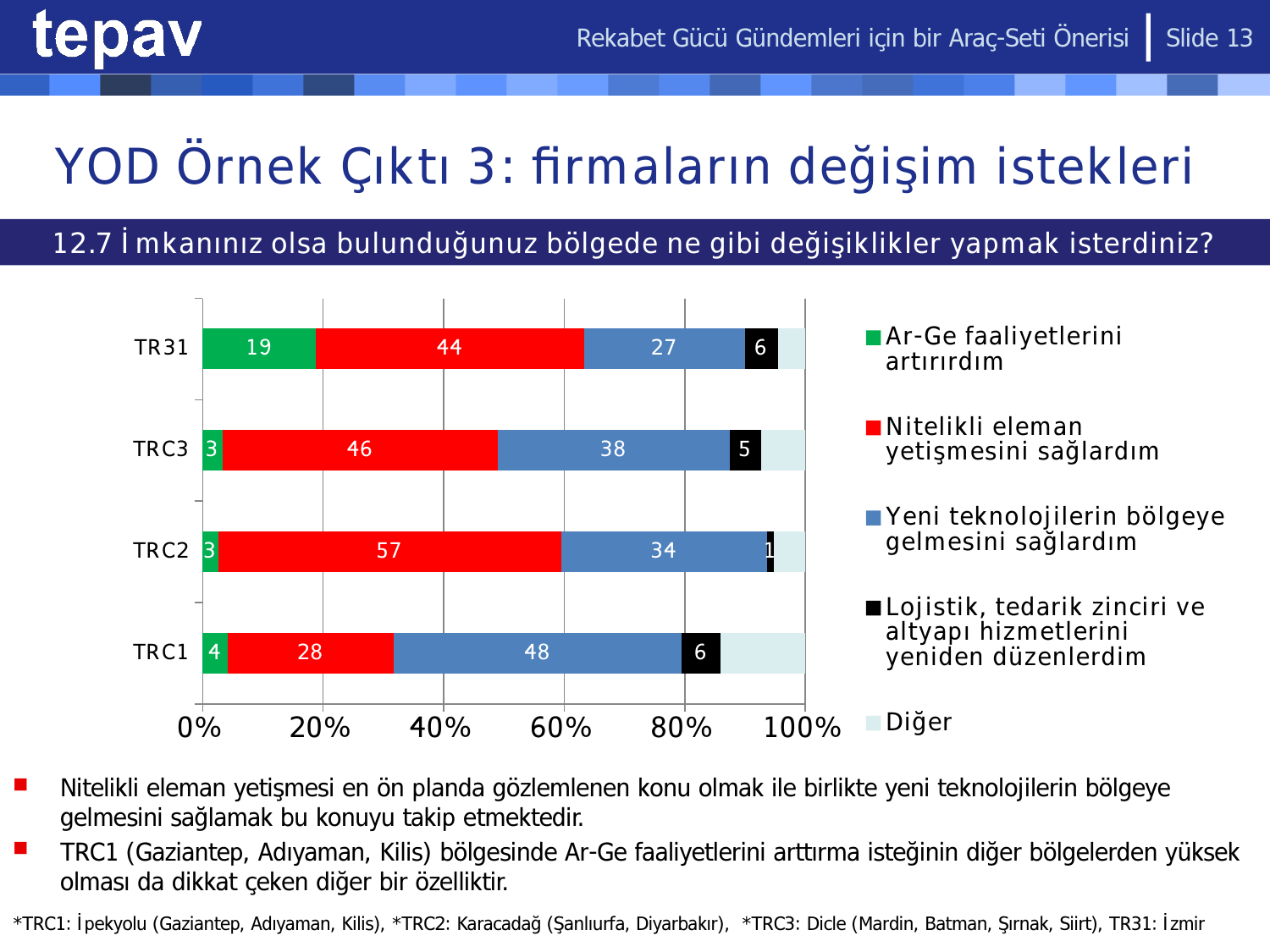

Rekabet Gücü Gündemleri için bir Araç-Seti Önerisi
Slide 13
YOD Örnek Çıktı 3: firmaların değişim istekleri
12.7 İmkanınız olsa bulunduğunuz bölgede ne gibi değişiklikler yapmak isterdiniz?

### Chart

| Category | Ar-Ge faaliyetlerini artırırdım | Nitelikli eleman yetişmesini sağlardım | Yeni teknolojilerin bölgeye gelmesini sağlardım | Lojistik, tedarik zinciri ve altyapı hizmetlerini yeniden düzenlerdim | Diğer |
|---|---|---|---|---|---|
| TRC1 | 4.1499330655957145 | 27.57697456492637 | 47.791164658634415 | 6.425702811244979 | 14.056224899598424 |
| TRC2 | 2.581521739130443 | 56.92934782608695 | 34.103260869565204 | 1.0869565217391342 | 5.298913043478261 |
| TRC3 | 3.2983508245877062 | 45.72713643178411 | 38.38080959520206 | 5.24737631184408 | 7.3463268365817065 |
| TR31 | 18.844221105527627 | 44.472361809045225 | 26.633165829145735 | 5.527638190954781 | 4.522613065326634 |
Nitelikli eleman yetişmesi en ön planda gözlemlenen konu olmak ile birlikte yeni teknolojilerin bölgeye gelmesini sağlamak bu konuyu takip etmektedir.
TRC1 (Gaziantep, Adıyaman, Kilis) bölgesinde Ar-Ge faaliyetlerini arttırma isteğinin diğer bölgelerden yüksek olması da dikkat çeken diğer bir özelliktir.

*TRC1: İpekyolu (Gaziantep, Adıyaman, Kilis), *TRC2: Karacadağ (Şanlıurfa, Diyarbakır),  *TRC3: Dicle (Mardin, Batman, Şırnak, Siirt), TR31: İzmir